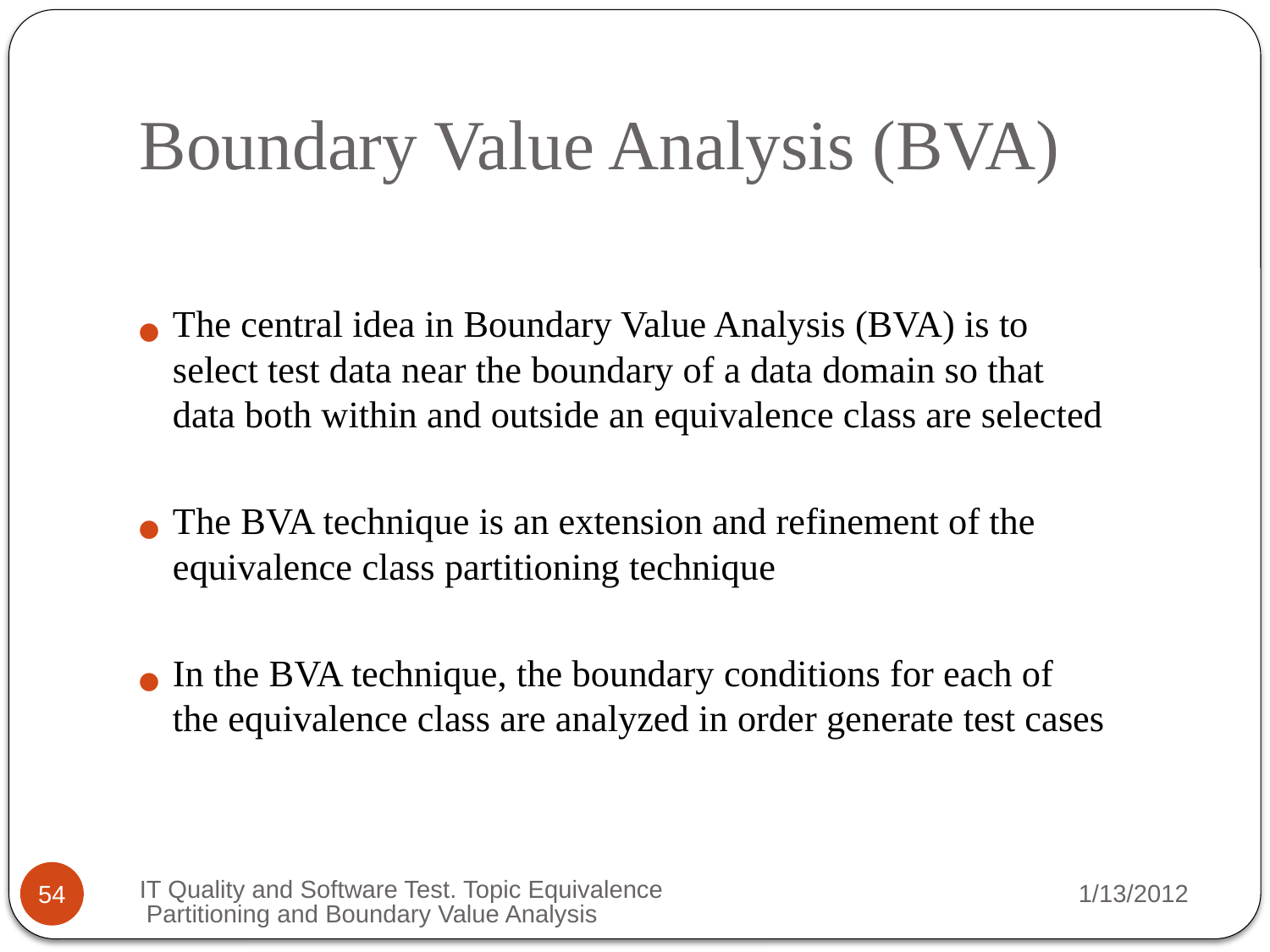

The central idea in Boundary Value Analysis (BVA) is to select test data near the boundary of a data domain so that data both within and outside an equivalence class are selected

The BVA technique is an extension and refinement of the equivalence class partitioning technique

In the BVA technique, the boundary conditions for each of the equivalence class are analyzed in order generate test cases

# Boundary Value Analysis (BVA)
IT Quality and Software Test. Topic Equivalence Partitioning and Boundary Value Analysis
1/13/2012
54